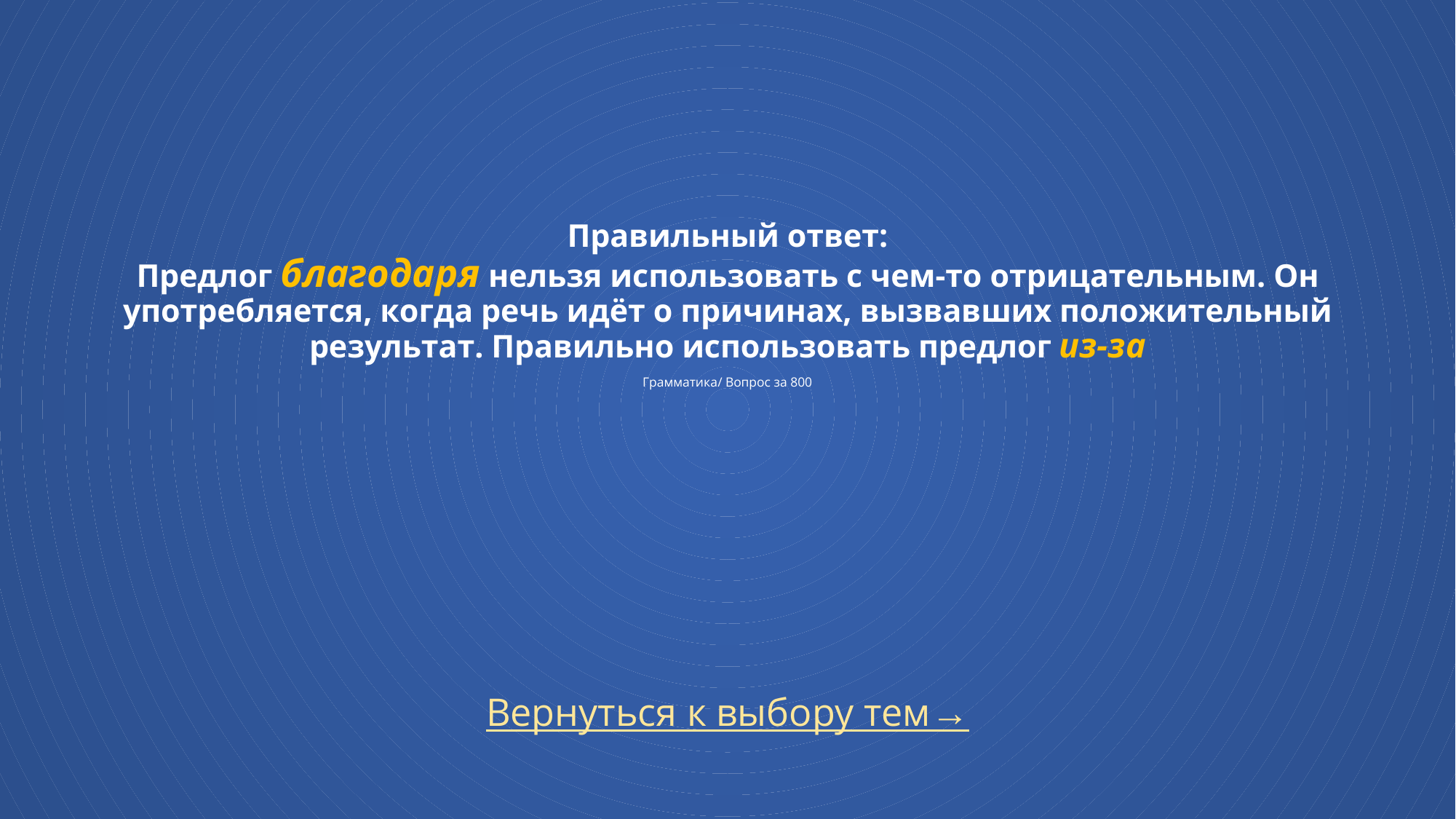

# Правильный ответ: Предлог благодаря нельзя использовать с чем-то отрицательным. Он употребляется, когда речь идёт о причинах, вызвавших положительный результат. Правильно использовать предлог из-за Грамматика/ Вопрос за 800
Вернуться к выбору тем→